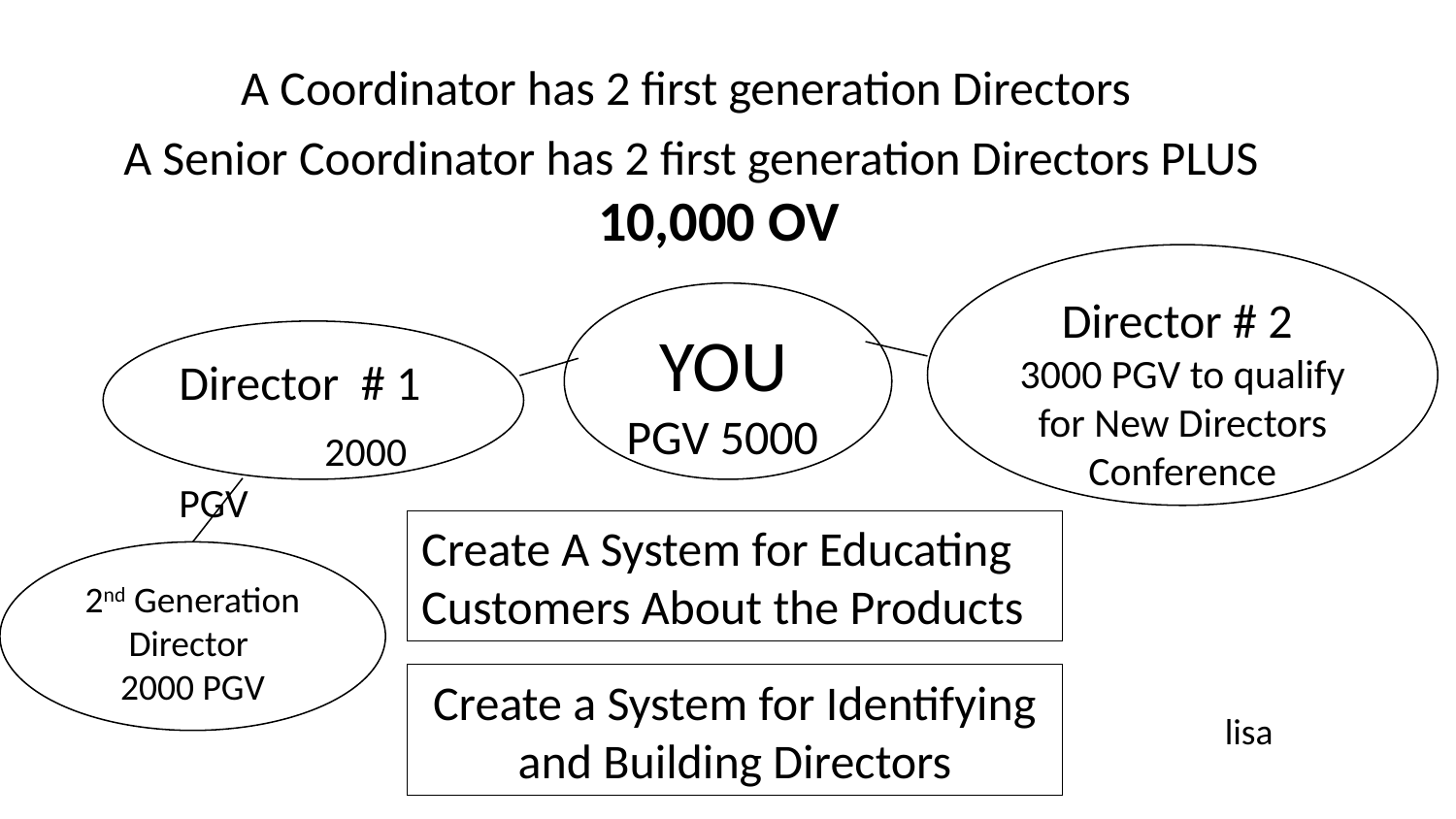

A Coordinator has 2 first generation Directors
A Senior Coordinator has 2 first generation Directors PLUS 10,000 OV
Director # 2
3000 PGV to qualify for New Directors Conference
  YOU
PGV 5000
Director  # 1          	2000 PGV
Create A System for Educating Customers About the Products
2nd Generation
Director
2000 PGV
Create a System for Identifying and Building Directors
lisa